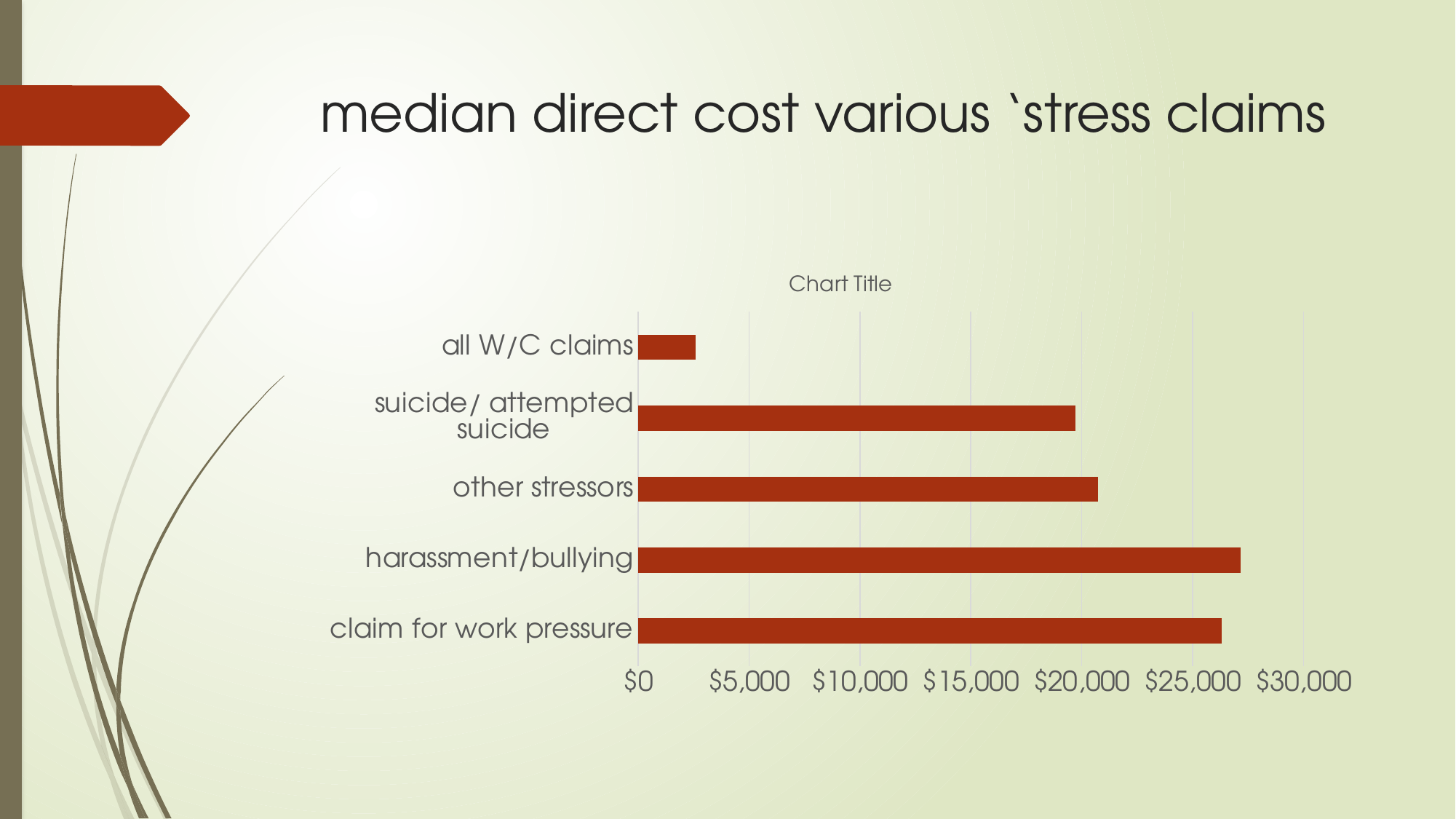

# median direct cost various ‘stress claims

### Chart:

| Category |  |
|---|---|
| claim for work pressure | 26299.0 |
| harassment/bullying | 27153.0 |
| other stressors | 20744.0 |
| suicide/ attempted suicide | 19702.0 |
| all W/C claims | 2598.0 |